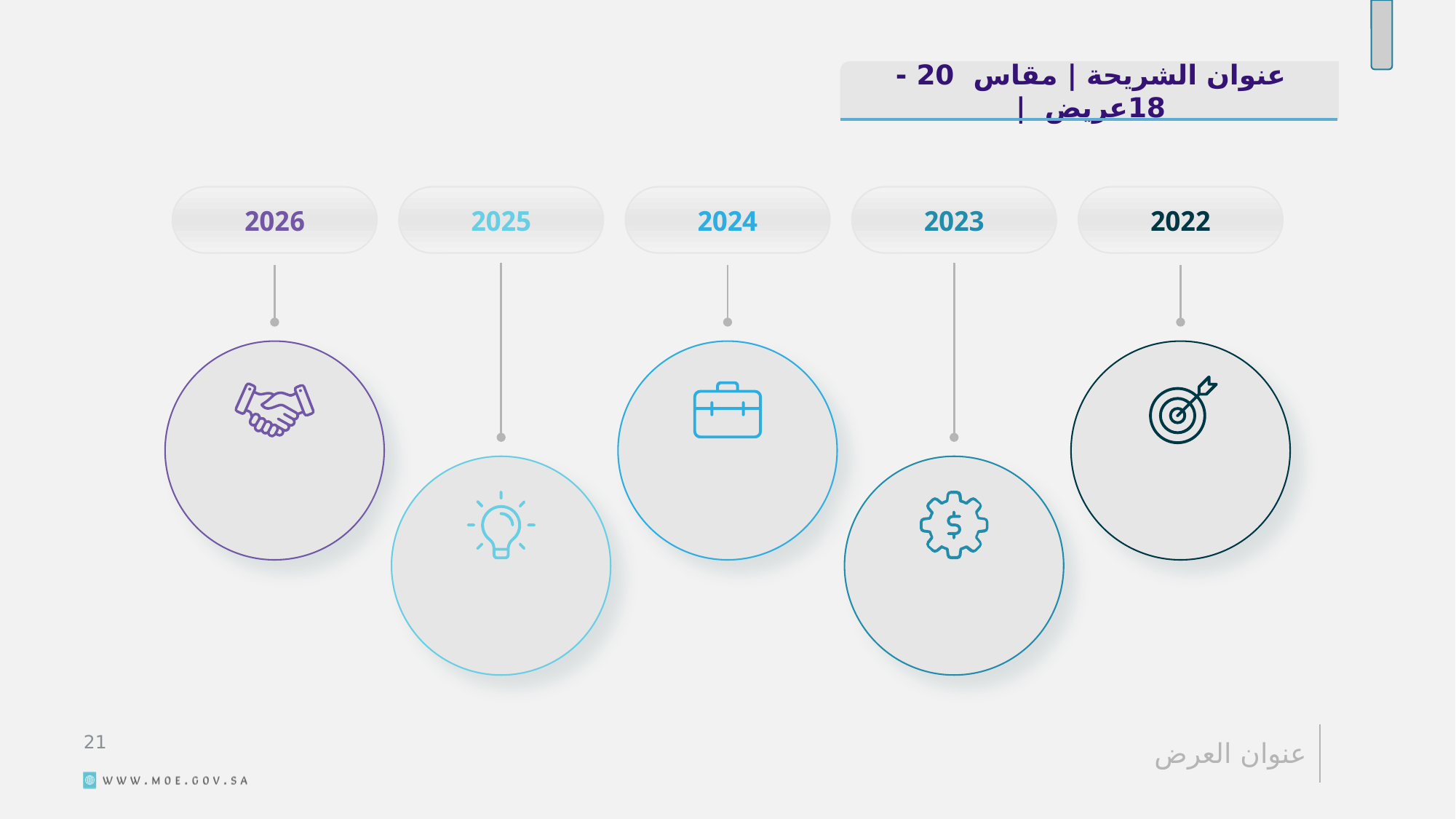

عنوان الشريحة | مقاس  20 - 18عريض  |
2026
2025
2024
2023
2022

21
عنوان العرض